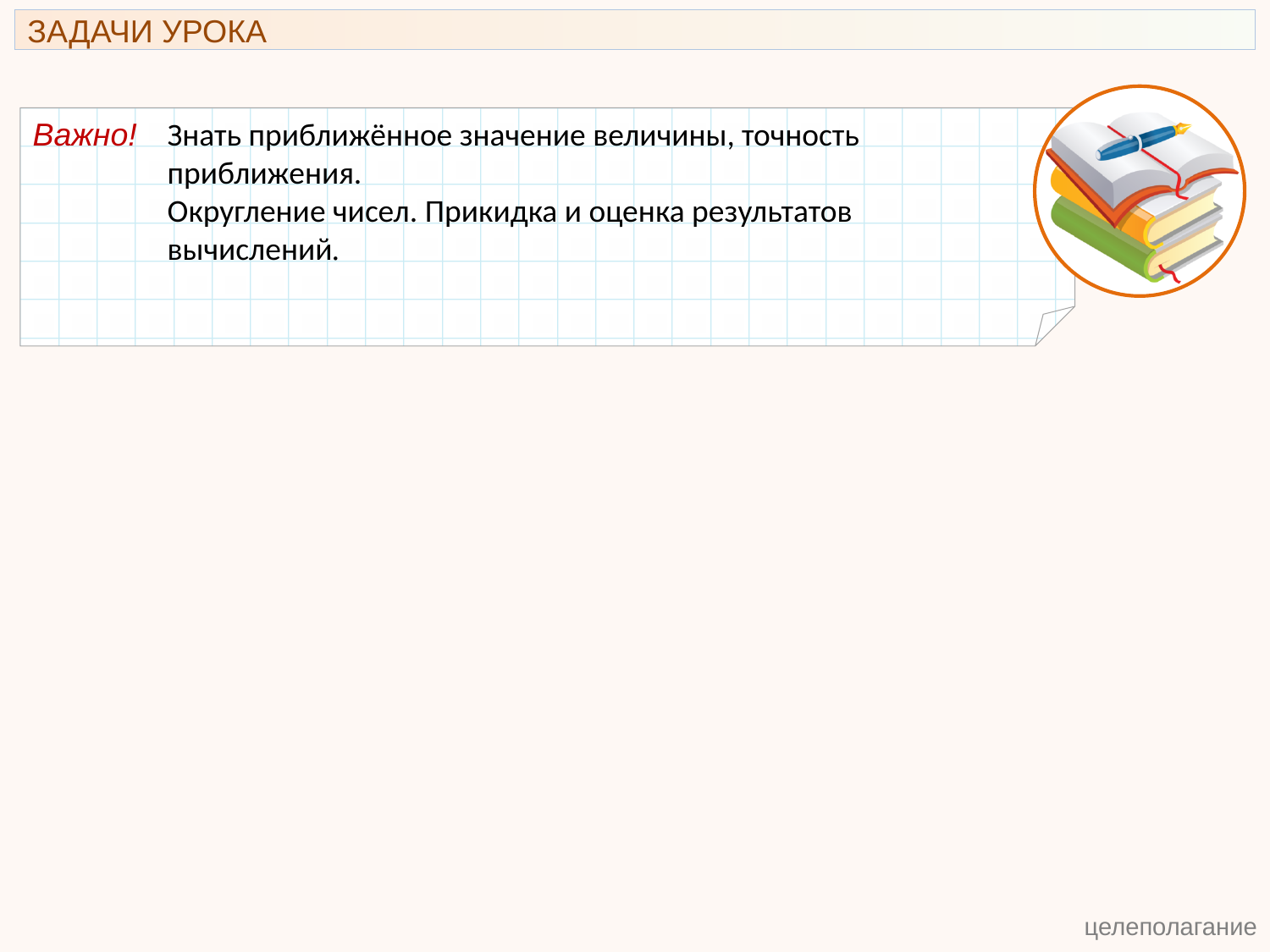

ЗАДАЧИ УРОКА

Важно!
Знать приближённое значение величины, точность приближения.
Округление чисел. Прикидка и оценка результатов вычислений.
  целеполагание